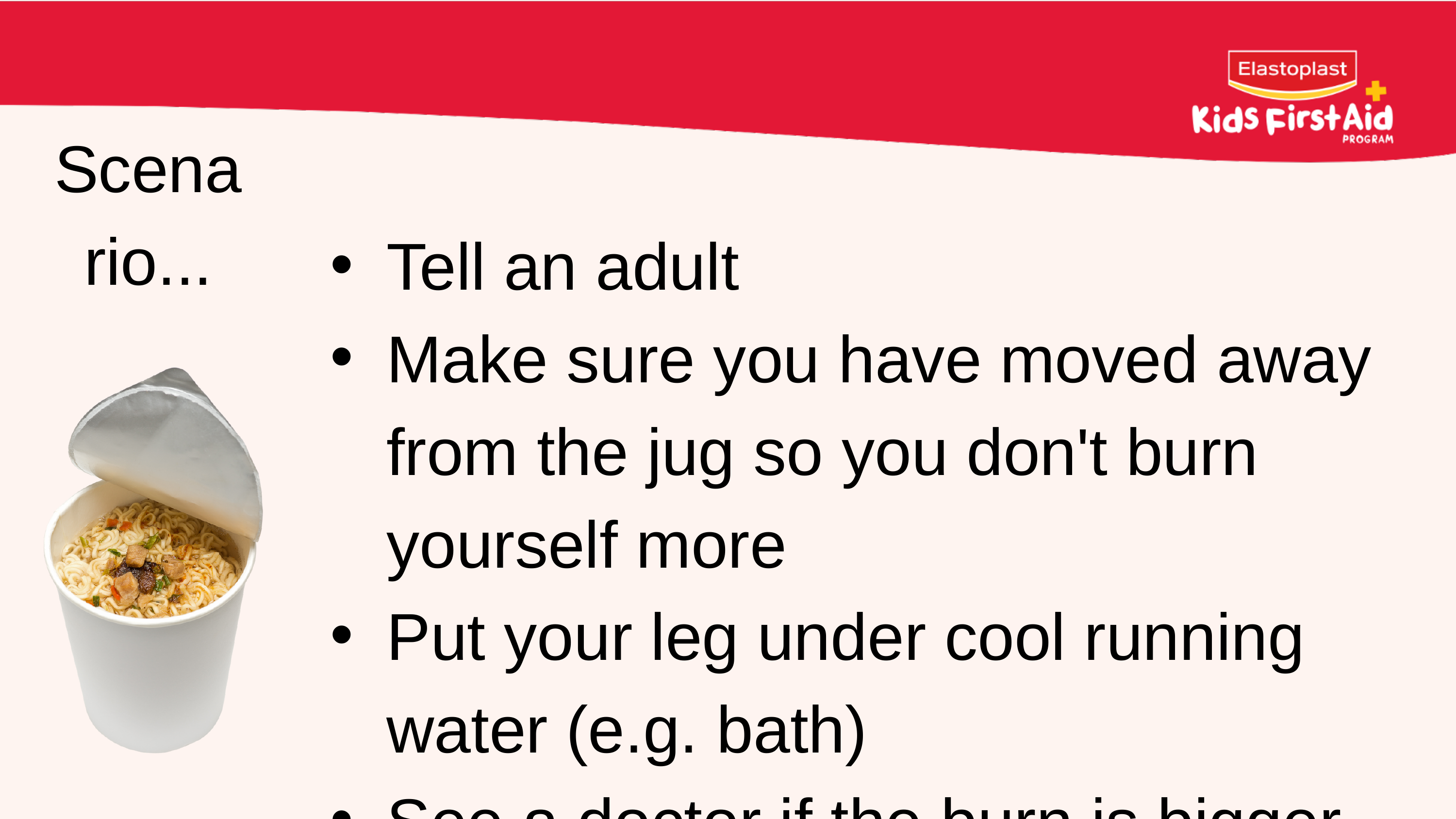

Scenario...
Tell an adult
Make sure you have moved away from the jug so you don't burn yourself more
Put your leg under cool running water (e.g. bath)
See a doctor if the burn is bigger than a 50 cent piece

28